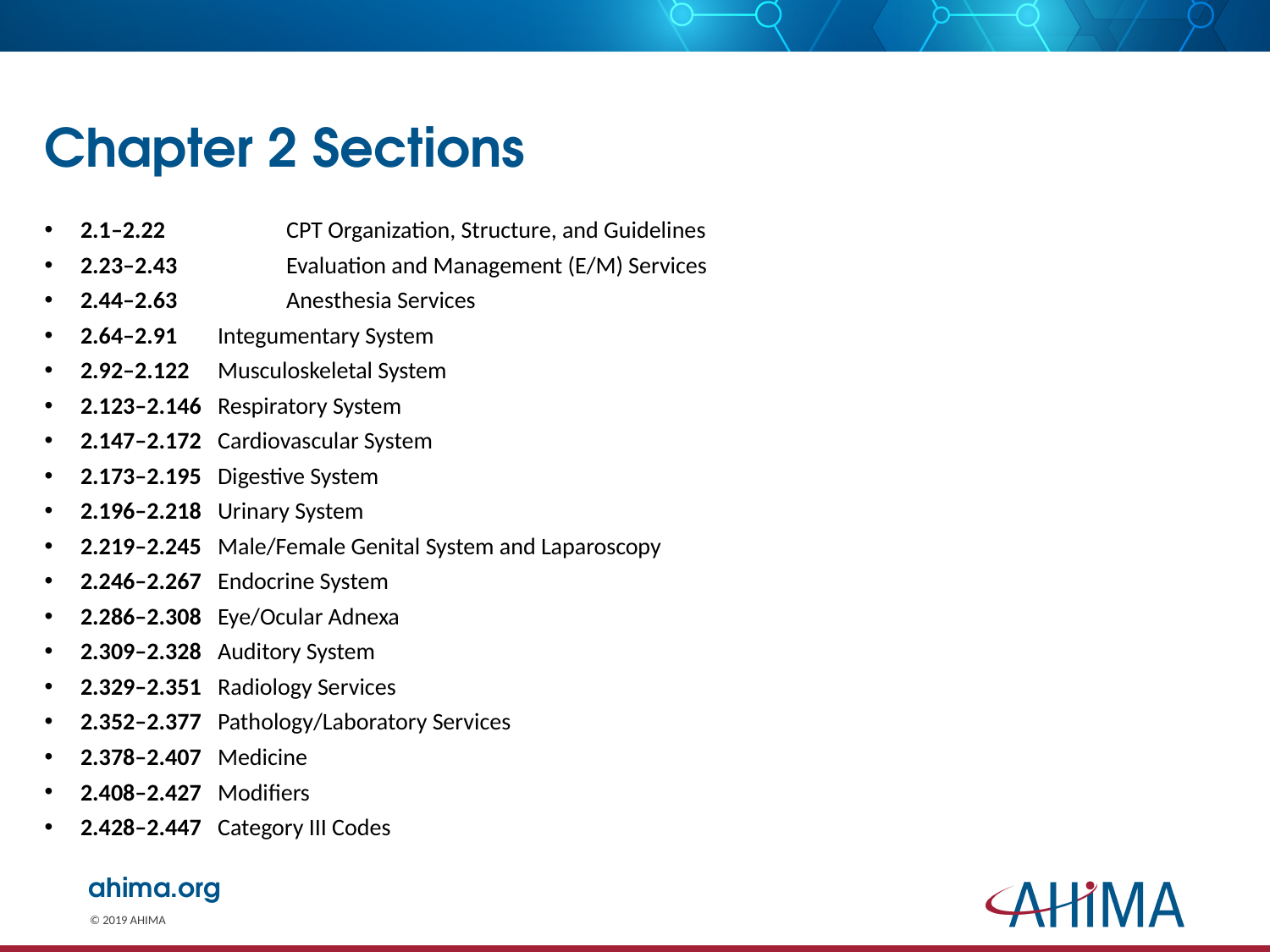

# Chapter 2 Sections
2.1–2.22	     	CPT Organization, Structure, and Guidelines
2.23–2.43	     	Evaluation and Management (E/M) Services
2.44–2.63	     	Anesthesia Services
2.64–2.91		Integumentary System
2.92–2.122	Musculoskeletal System
2.123–2.146	Respiratory System
2.147–2.172	Cardiovascular System
2.173–2.195	Digestive System
2.196–2.218	Urinary System
2.219–2.245	Male/Female Genital System and Laparoscopy
2.246–2.267	Endocrine System
2.286–2.308	Eye/Ocular Adnexa
2.309–2.328	Auditory System
2.329–2.351	Radiology Services
2.352–2.377	Pathology/Laboratory Services
2.378–2.407	Medicine
2.408–2.427	Modifiers
2.428–2.447	Category III Codes